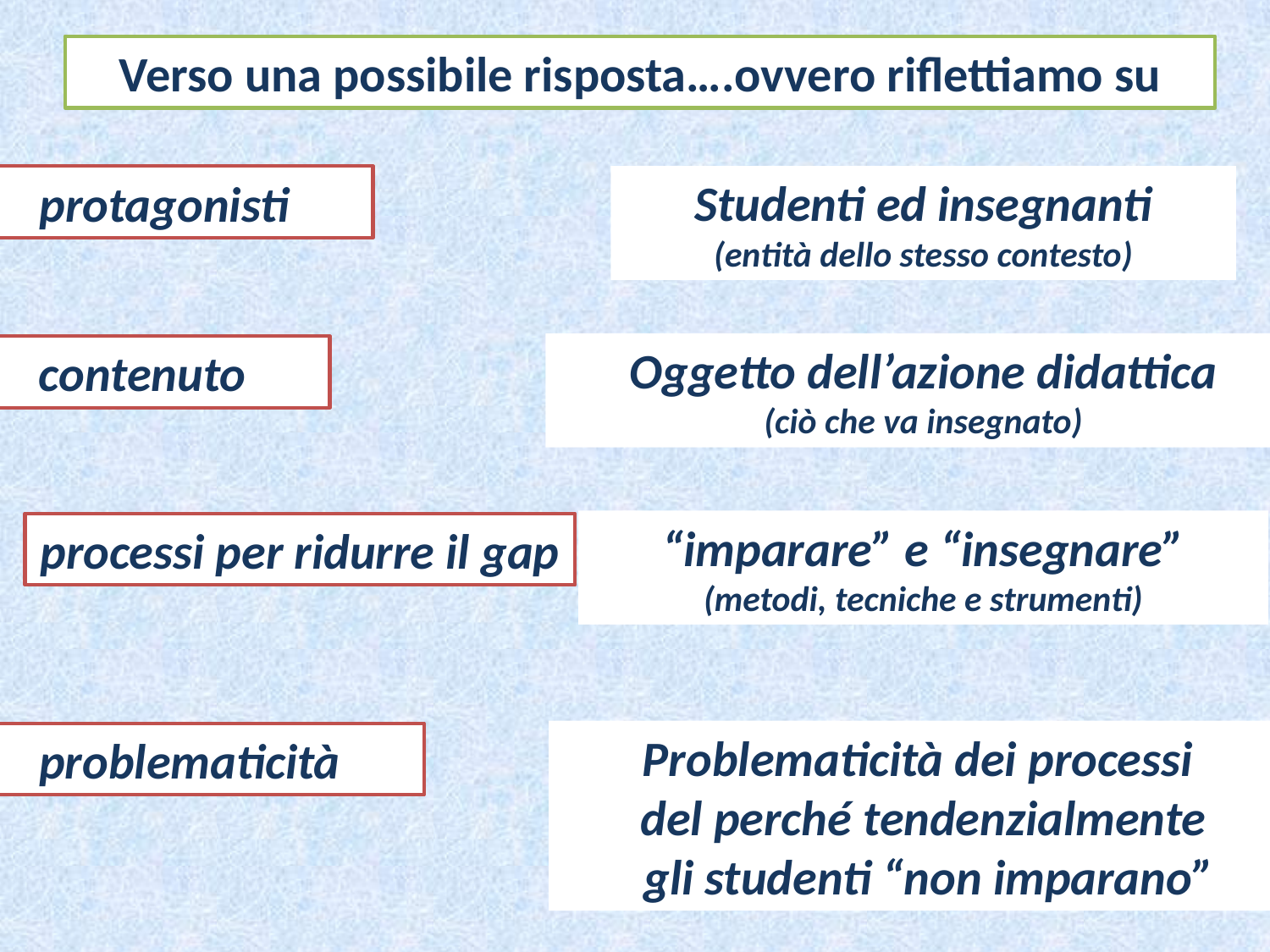

Verso una possibile risposta….ovvero riflettiamo su
protagonisti
Studenti ed insegnanti
(entità dello stesso contesto)
Oggetto dell’azione didattica
(ciò che va insegnato)
contenuto
“imparare” e “insegnare”
(metodi, tecniche e strumenti)
processi per ridurre il gap
Problematicità dei processi
del perché tendenzialmente
 gli studenti “non imparano”
problematicità